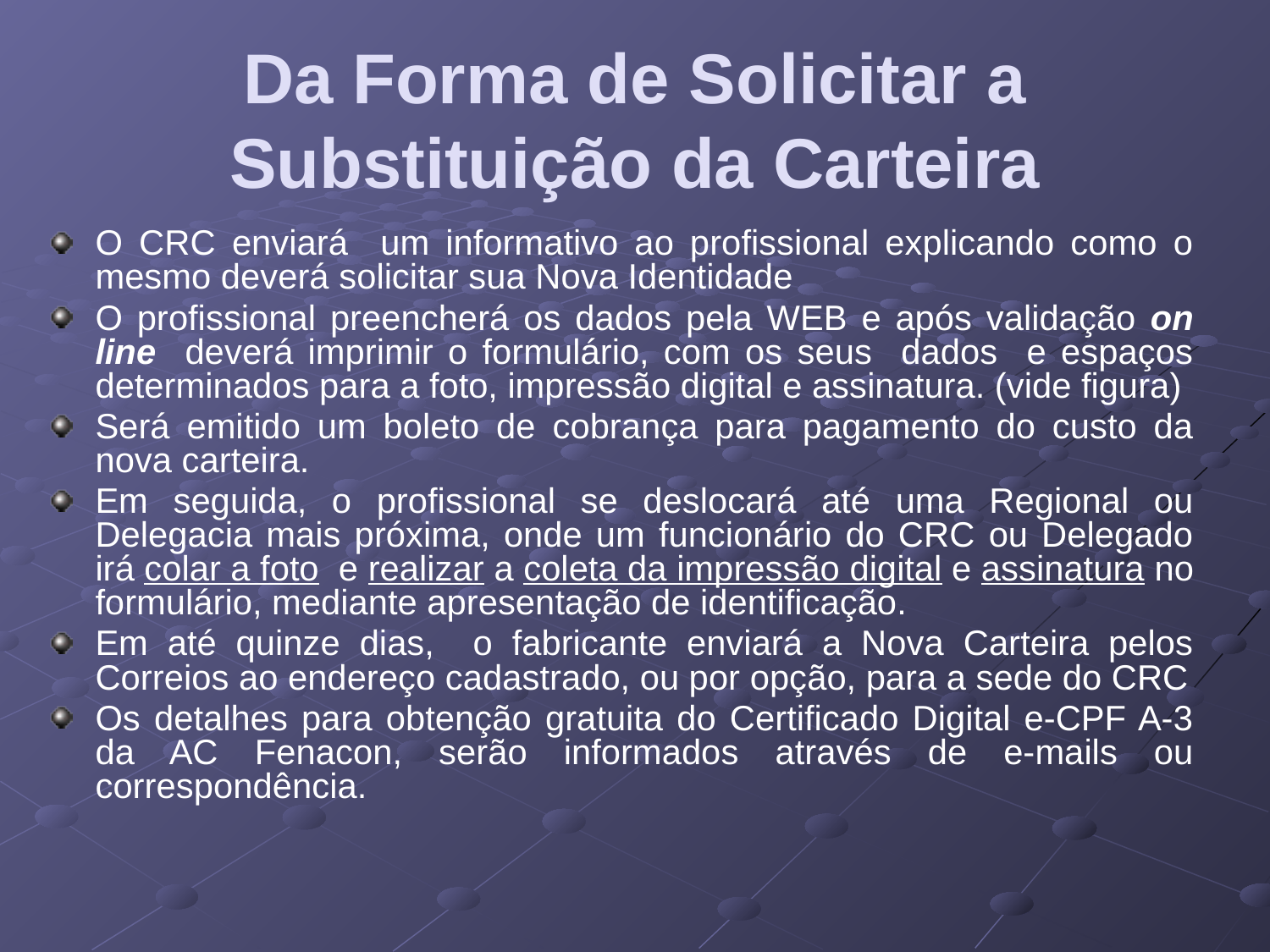

# Da Forma de Solicitar a Substituição da Carteira
O CRC enviará  um informativo ao profissional explicando como o mesmo deverá solicitar sua Nova Identidade
O profissional preencherá os dados pela WEB e após validação on line  deverá imprimir o formulário, com os seus  dados  e espaços determinados para a foto, impressão digital e assinatura. (vide figura)
Será emitido um boleto de cobrança para pagamento do custo da nova carteira.
Em seguida, o profissional se deslocará até uma Regional ou Delegacia mais próxima, onde um funcionário do CRC ou Delegado irá colar a foto  e realizar a coleta da impressão digital e assinatura no formulário, mediante apresentação de identificação.
Em até quinze dias,  o fabricante enviará a Nova Carteira pelos Correios ao endereço cadastrado, ou por opção, para a sede do CRC
Os detalhes para obtenção gratuita do Certificado Digital e-CPF A-3 da AC Fenacon, serão informados através de e-mails ou correspondência.